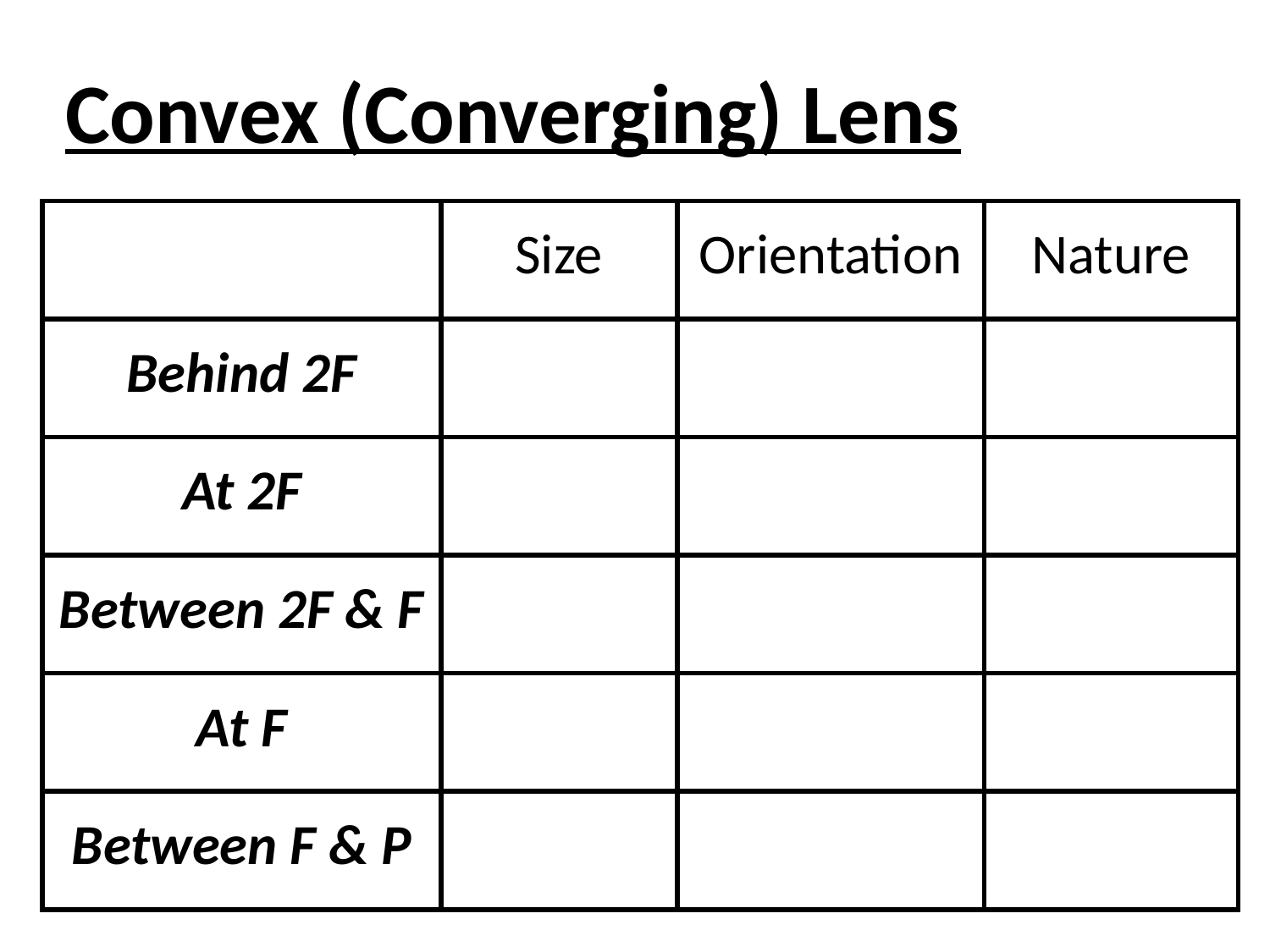

Convex (Converging) Lens
|  | Size | Orientation | Nature |
| --- | --- | --- | --- |
| Behind 2F |  |  |  |
| At 2F |  |  |  |
| Between 2F & F |  |  |  |
| At F |  |  |  |
| Between F & P |  |  |  |